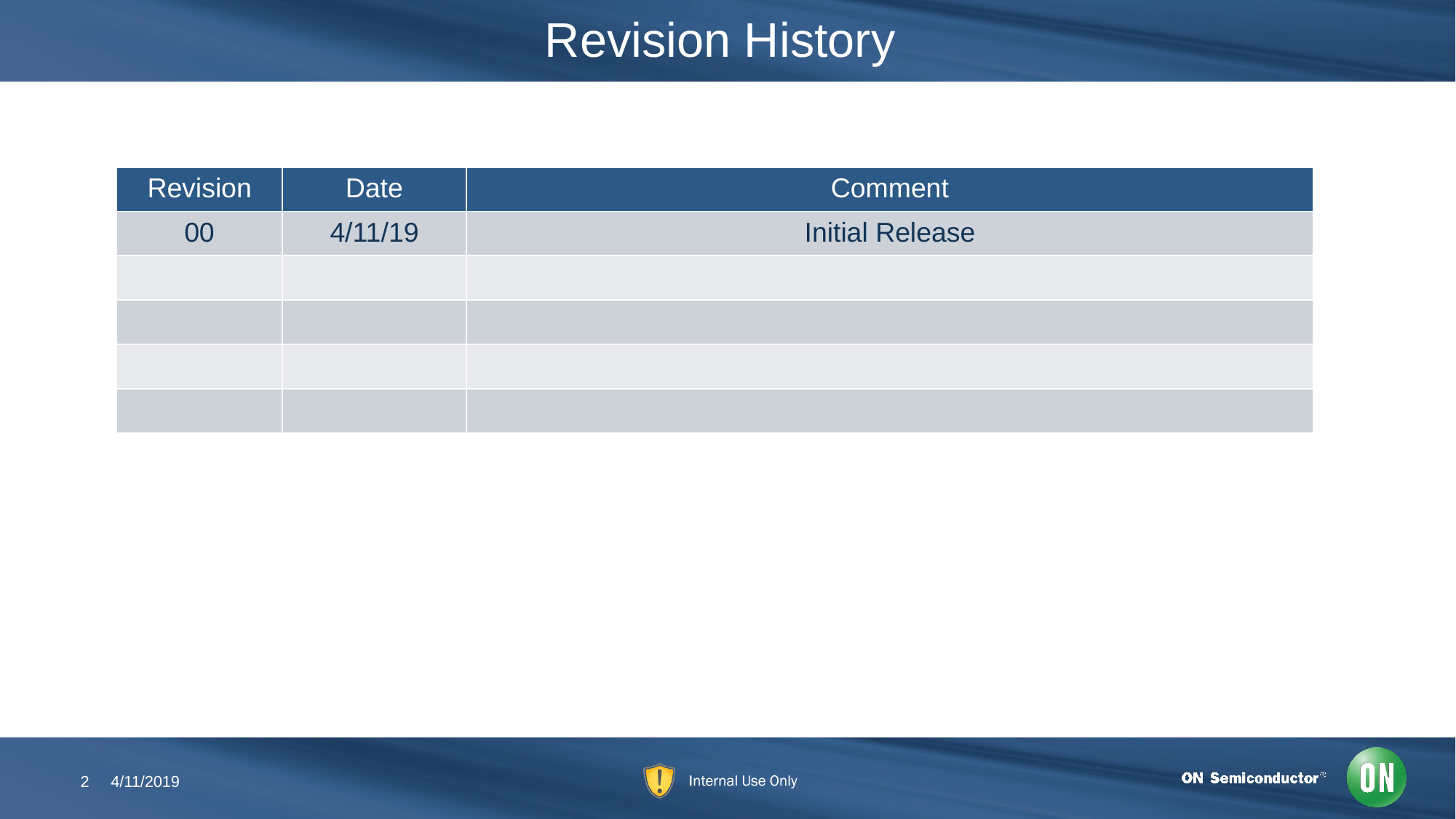

# Revision History
| Revision | Date | Comment |
| --- | --- | --- |
| 00 | 4/11/19 | Initial Release |
|  |  |  |
|  |  |  |
|  |  |  |
|  |  |  |
2
4/11/2019